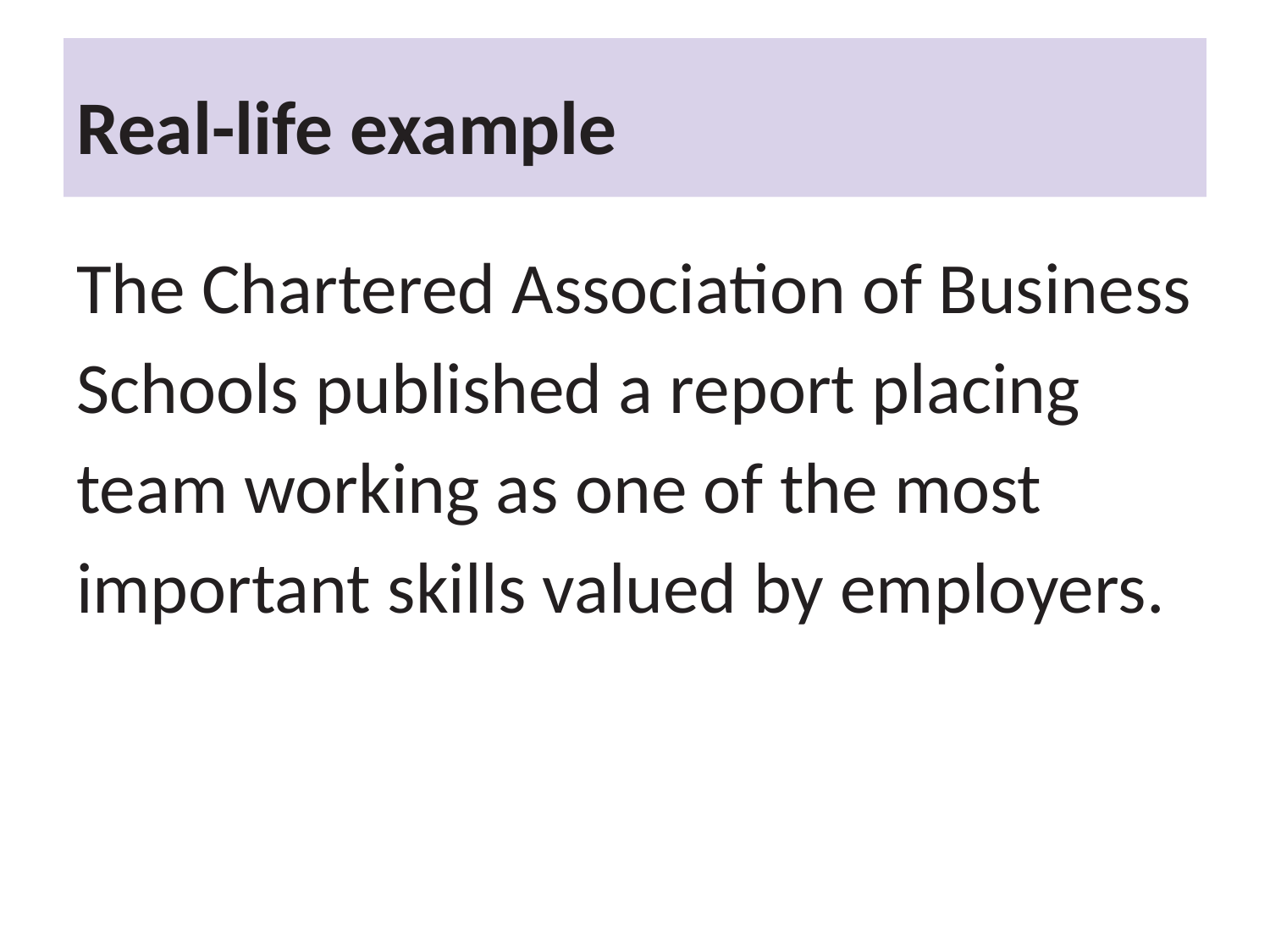

# Real-life example
The Chartered Association of Business Schools published a report placing team working as one of the most important skills valued by employers.